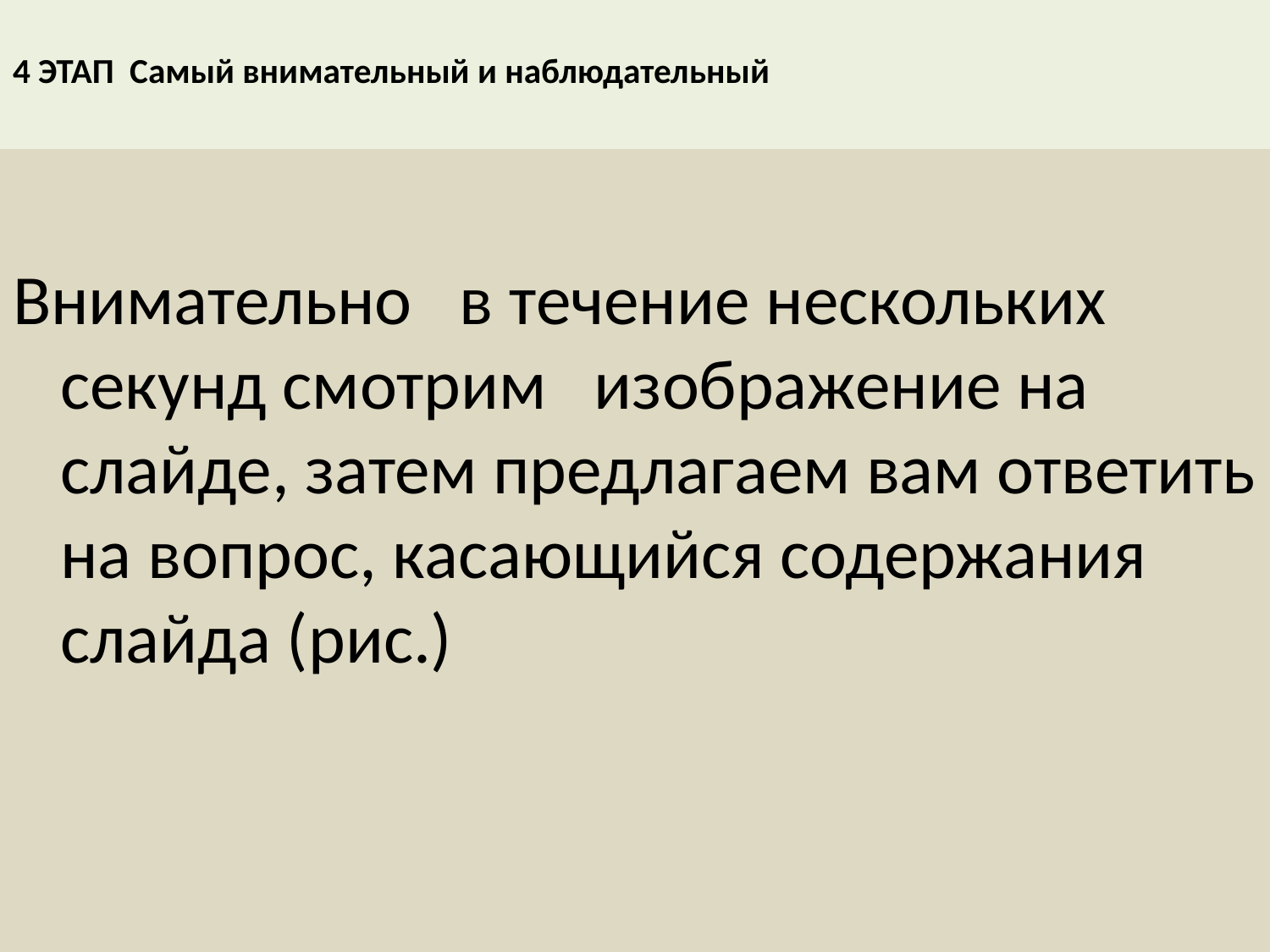

# 4 ЭТАП  Самый внимательный и наблюдательный

Внимательно   в течение нескольких секунд смотрим   изображение на слайде, затем предлагаем вам ответить на вопрос, касающийся содержания слайда (рис.)